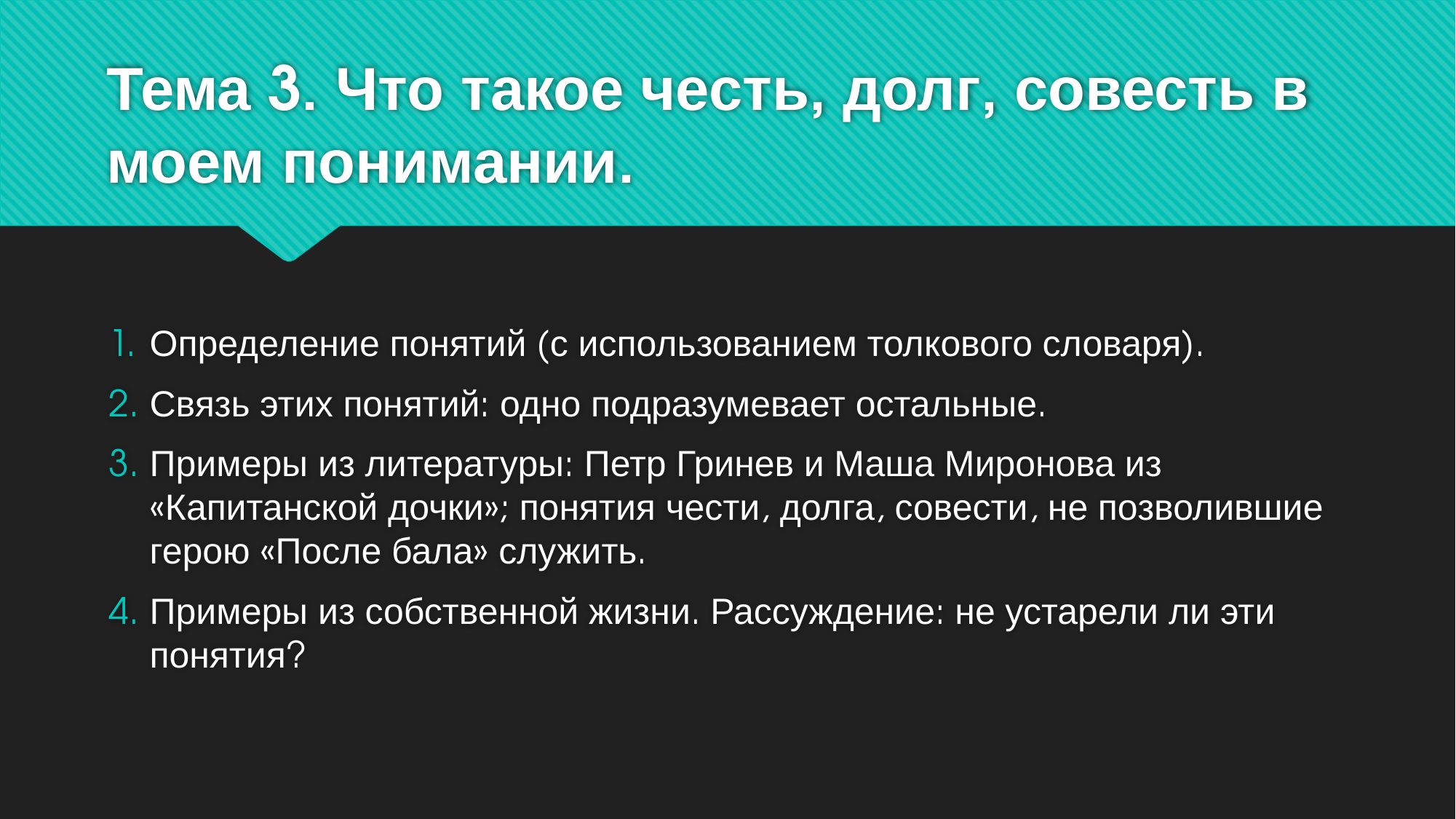

# Тема 3. Что такое честь, долг, совесть в моем понимании.
Определение понятий (с использованием толкового словаря).
Связь этих понятий: одно подразумевает остальные.
Примеры из литературы: Петр Гринев и Маша Миронова из «Капитанской дочки»; понятия чести, долга, совести, не позволившие герою «После бала» служить.
Примеры из собственной жизни. Рассуждение: не устарели ли эти понятия?